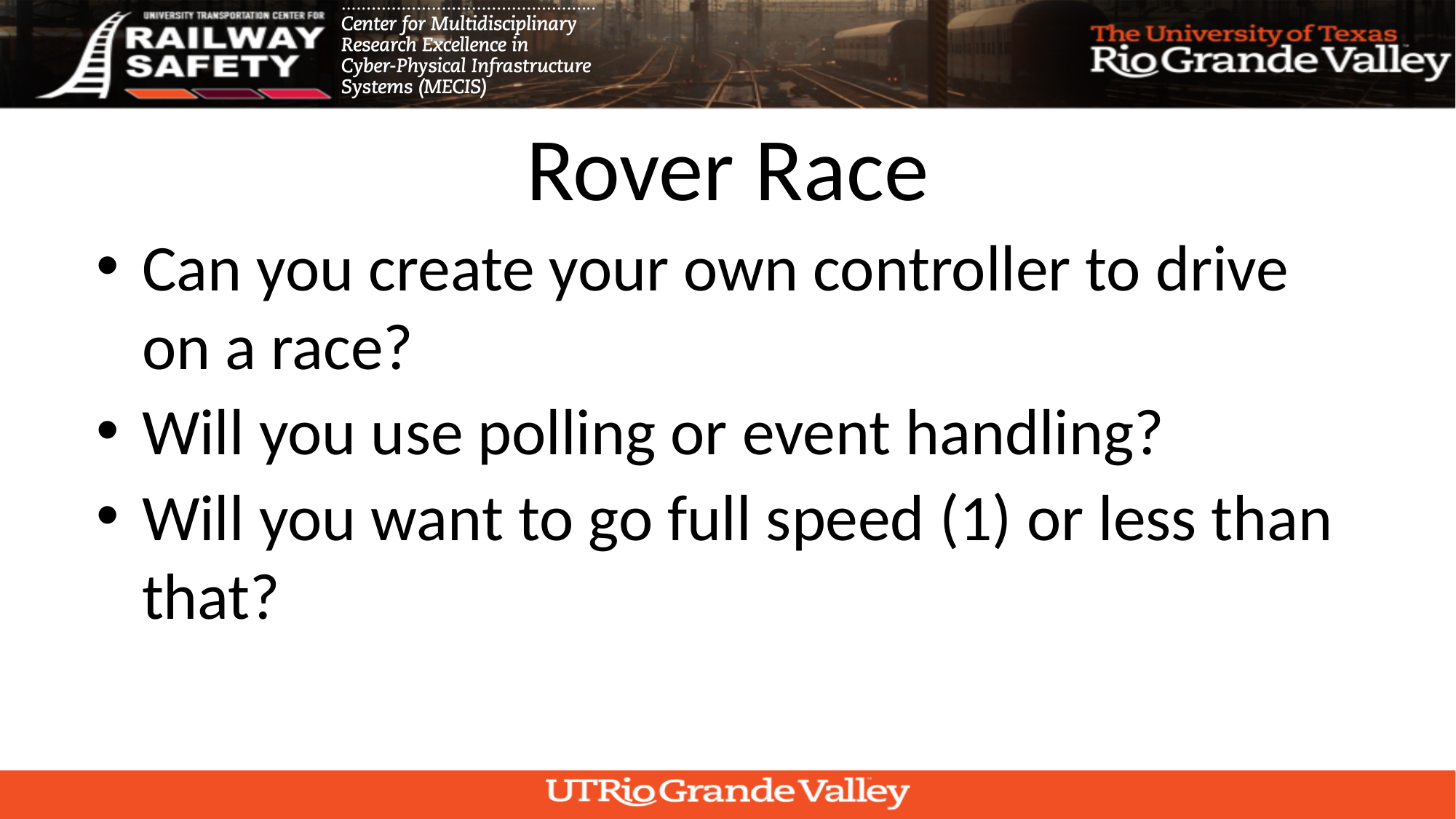

# Rover Race
Can you create your own controller to drive on a race?
Will you use polling or event handling?
Will you want to go full speed (1) or less than that?